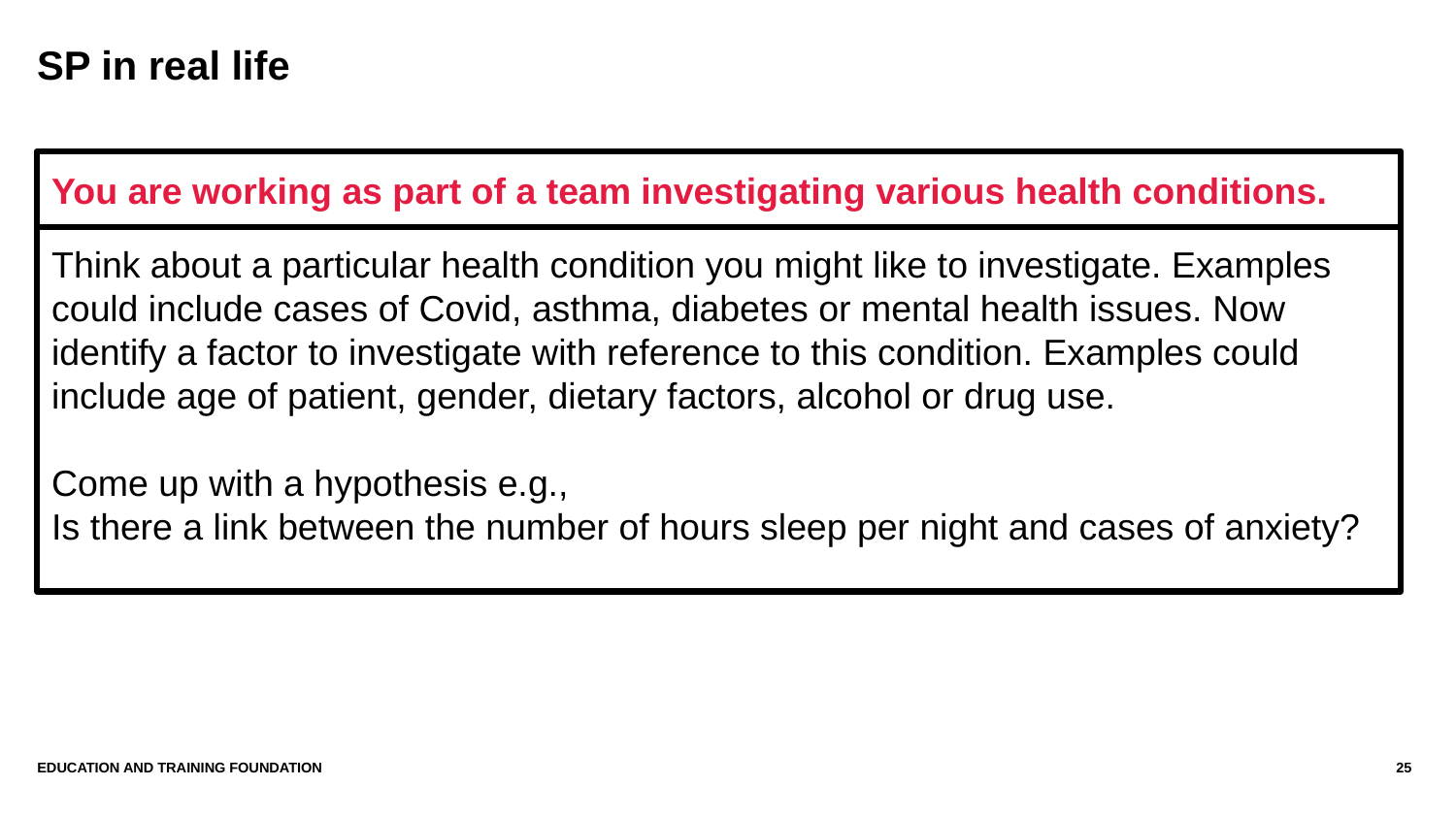

# SP in real life
You are working as part of a team investigating various health conditions.
Think about a particular health condition you might like to investigate. Examples could include cases of Covid, asthma, diabetes or mental health issues. Now identify a factor to investigate with reference to this condition. Examples could include age of patient, gender, dietary factors, alcohol or drug use.

Come up with a hypothesis e.g.,
Is there a link between the number of hours sleep per night and cases of anxiety?

EDUCATION AND TRAINING FOUNDATION
25